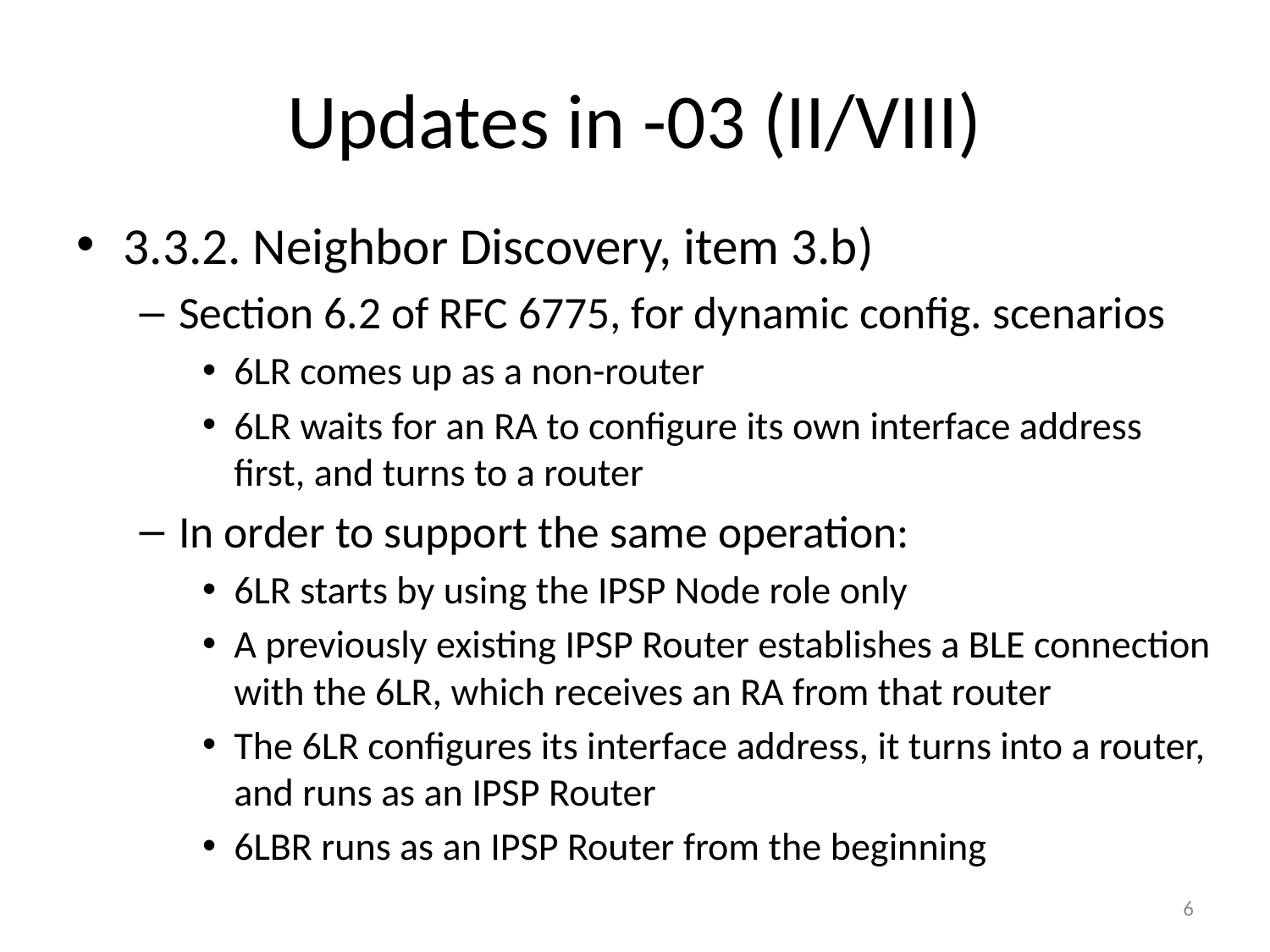

# Updates in -03 (II/VIII)
3.3.2. Neighbor Discovery, item 3.b)
Section 6.2 of RFC 6775, for dynamic config. scenarios
6LR comes up as a non-router
6LR waits for an RA to configure its own interface address first, and turns to a router
In order to support the same operation:
6LR starts by using the IPSP Node role only
A previously existing IPSP Router establishes a BLE connection with the 6LR, which receives an RA from that router
The 6LR configures its interface address, it turns into a router, and runs as an IPSP Router
6LBR runs as an IPSP Router from the beginning

6